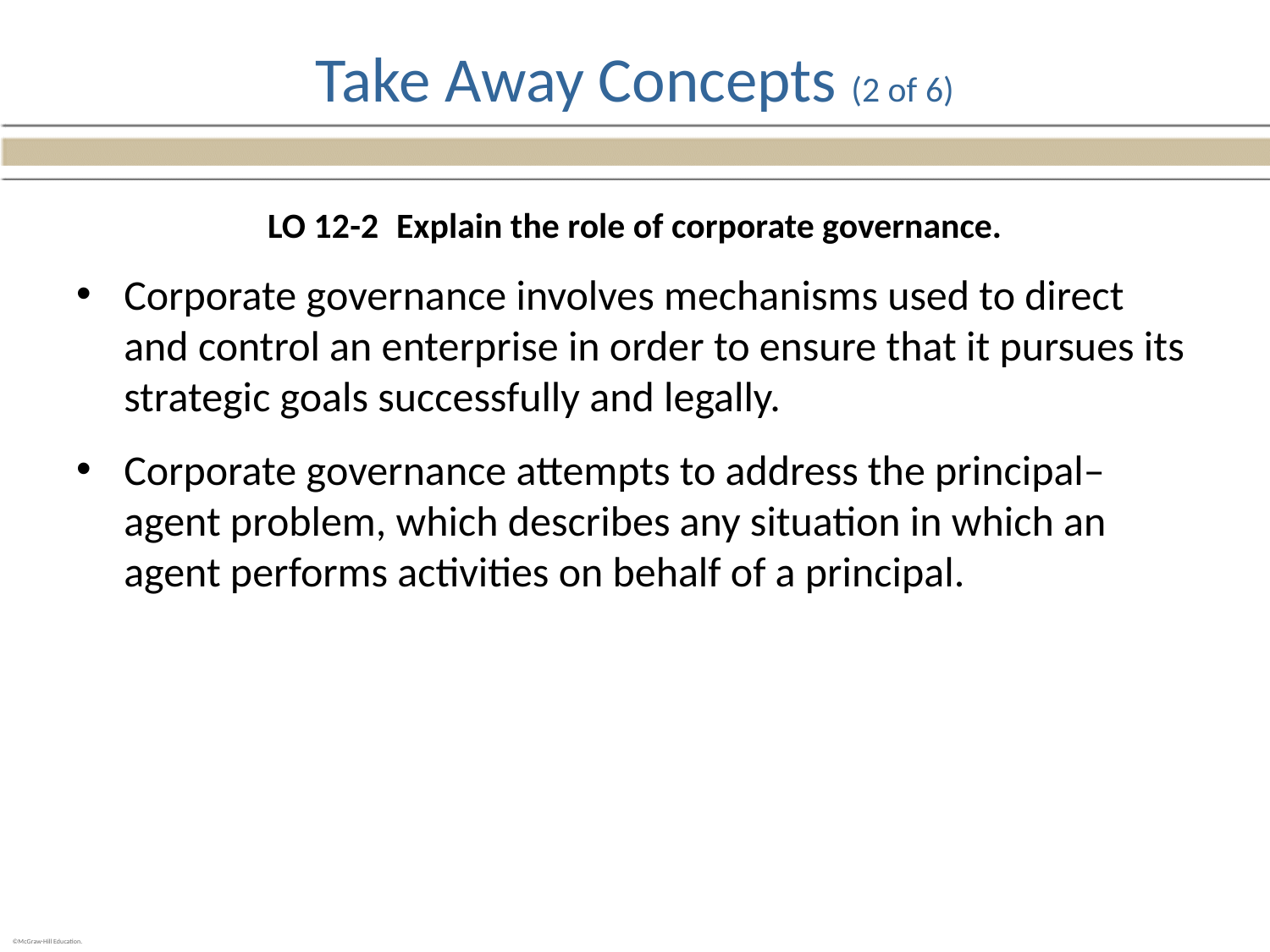

# Take Away Concepts (2 of 6)
LO 12-2 Explain the role of corporate governance.
Corporate governance involves mechanisms used to direct and control an enterprise in order to ensure that it pursues its strategic goals successfully and legally.
Corporate governance attempts to address the principal–agent problem, which describes any situation in which an agent performs activities on behalf of a principal.